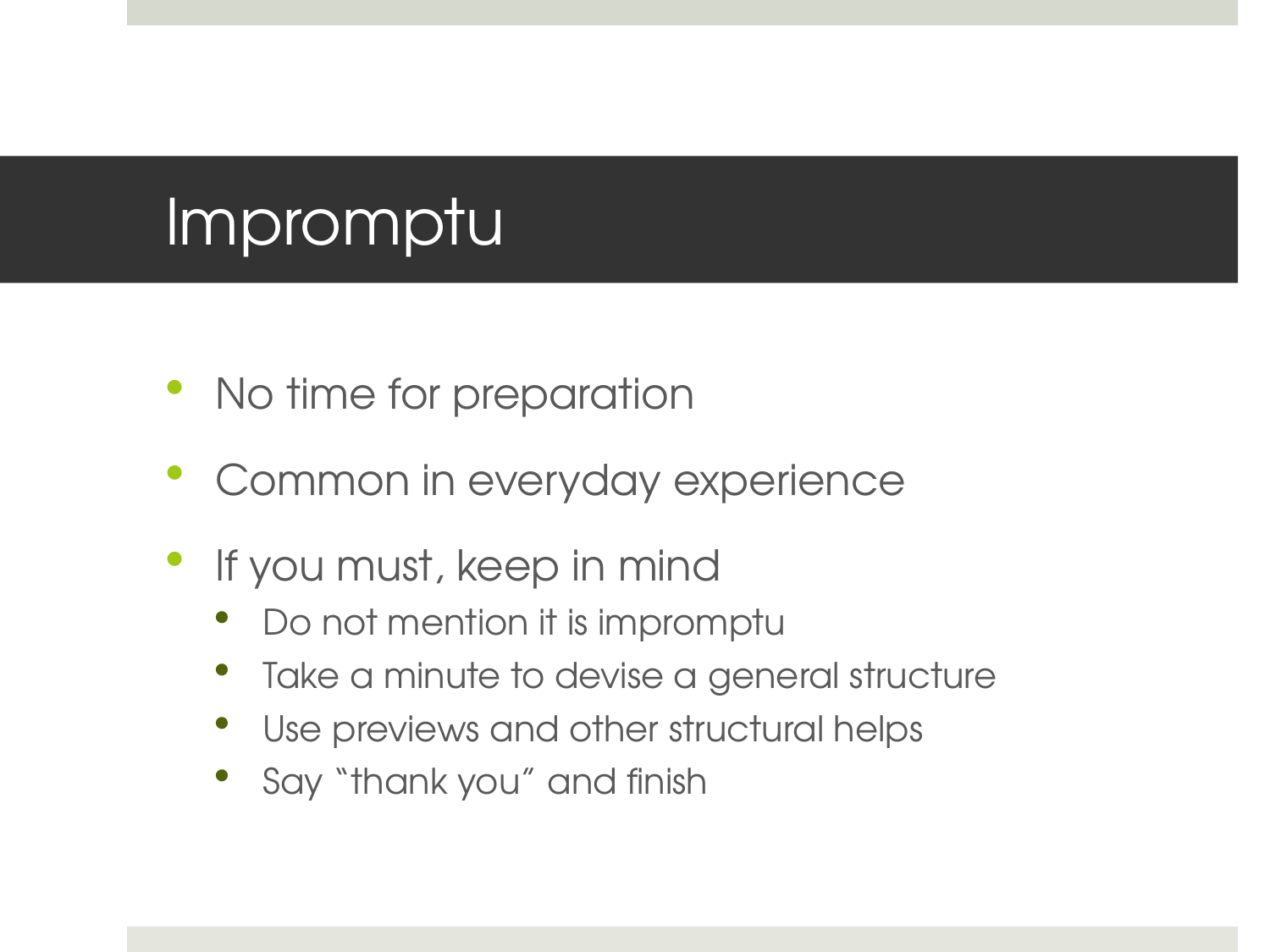

# Impromptu
No time for preparation
Common in everyday experience
If you must, keep in mind
Do not mention it is impromptu
Take a minute to devise a general structure
Use previews and other structural helps
Say “thank you” and finish